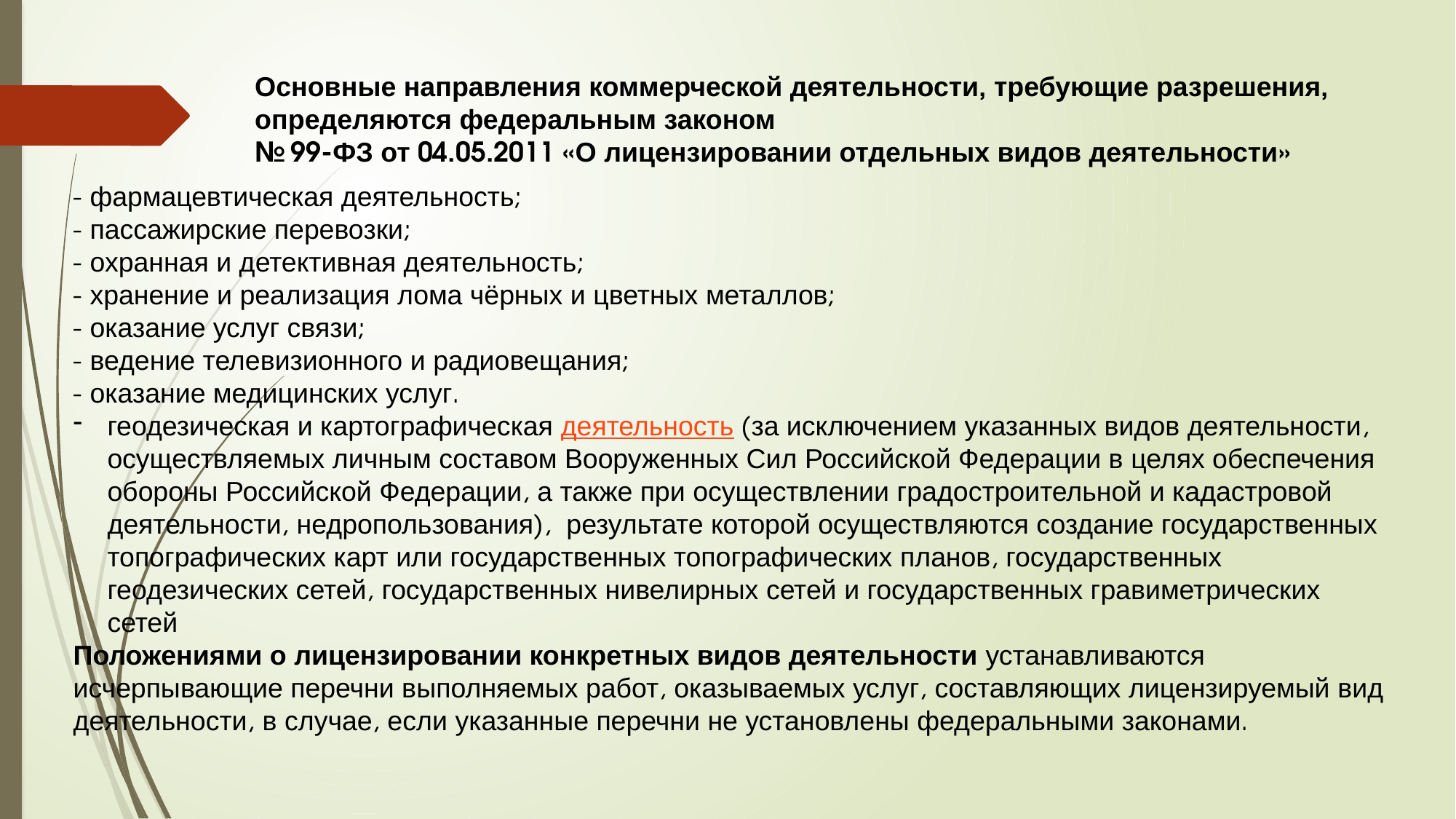

Основные направления коммерческой деятельности, требующие разрешения, определяются федеральным законом
№ 99-ФЗ от 04.05.2011 «О лицензировании отдельных видов деятельности»
- фармацевтическая деятельность;
- пассажирские перевозки;
- охранная и детективная деятельность;
- хранение и реализация лома чёрных и цветных металлов;
- оказание услуг связи;
- ведение телевизионного и радиовещания;
- оказание медицинских услуг.
геодезическая и картографическая деятельность (за исключением указанных видов деятельности, осуществляемых личным составом Вооруженных Сил Российской Федерации в целях обеспечения обороны Российской Федерации, а также при осуществлении градостроительной и кадастровой деятельности, недропользования),  результате которой осуществляются создание государственных топографических карт или государственных топографических планов, государственных геодезических сетей, государственных нивелирных сетей и государственных гравиметрических сетей
Положениями о лицензировании конкретных видов деятельности устанавливаются исчерпывающие перечни выполняемых работ, оказываемых услуг, составляющих лицензируемый вид деятельности, в случае, если указанные перечни не установлены федеральными законами.